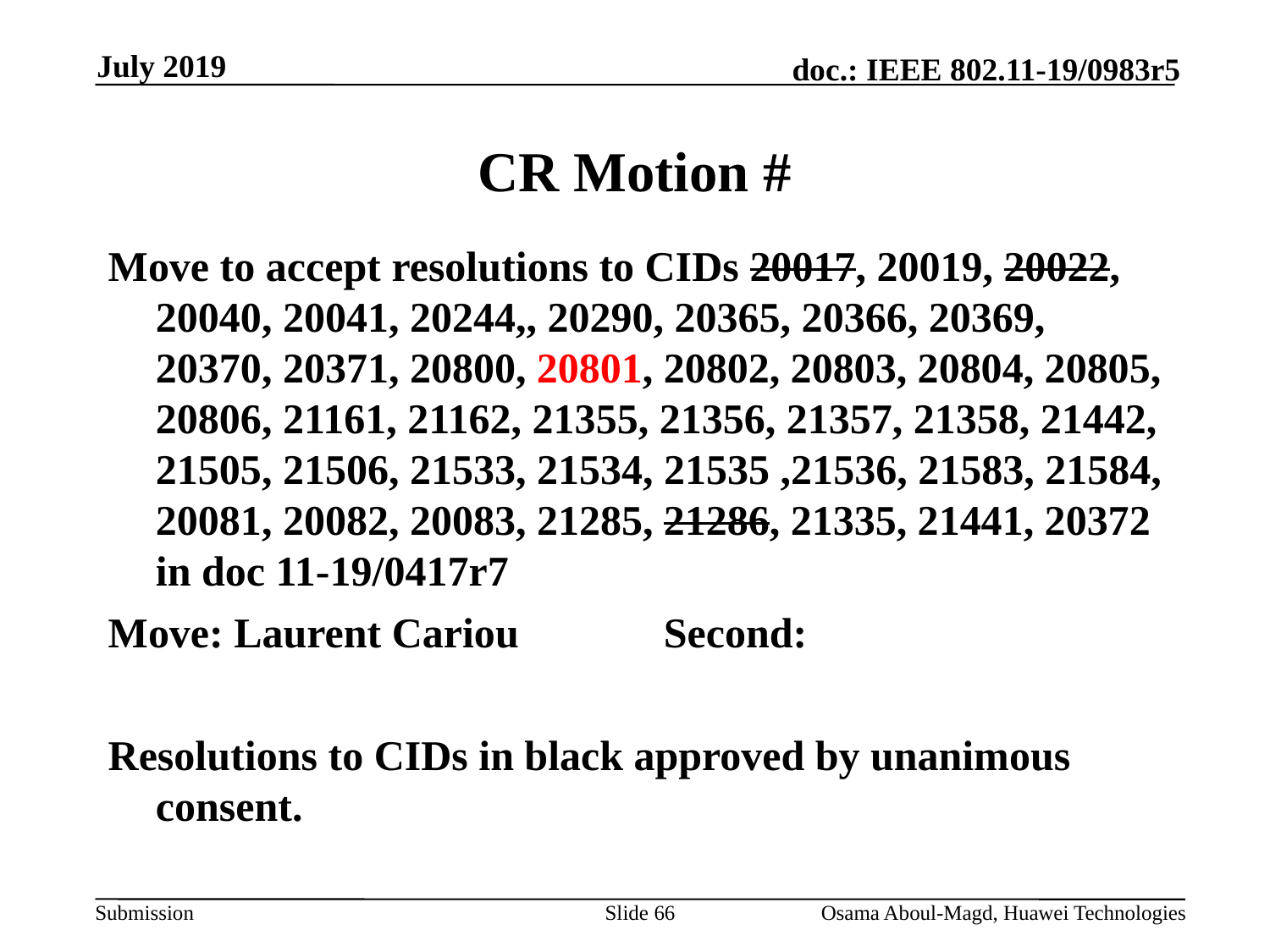

July 2019
# CR Motion #
Move to accept resolutions to CIDs 20017, 20019, 20022, 20040, 20041, 20244,, 20290, 20365, 20366, 20369, 20370, 20371, 20800, 20801, 20802, 20803, 20804, 20805, 20806, 21161, 21162, 21355, 21356, 21357, 21358, 21442, 21505, 21506, 21533, 21534, 21535 ,21536, 21583, 21584, 20081, 20082, 20083, 21285, 21286, 21335, 21441, 20372 in doc 11-19/0417r7
Move: Laurent Cariou		Second:

Resolutions to CIDs in black approved by unanimous consent.

Slide 66
Osama Aboul-Magd, Huawei Technologies